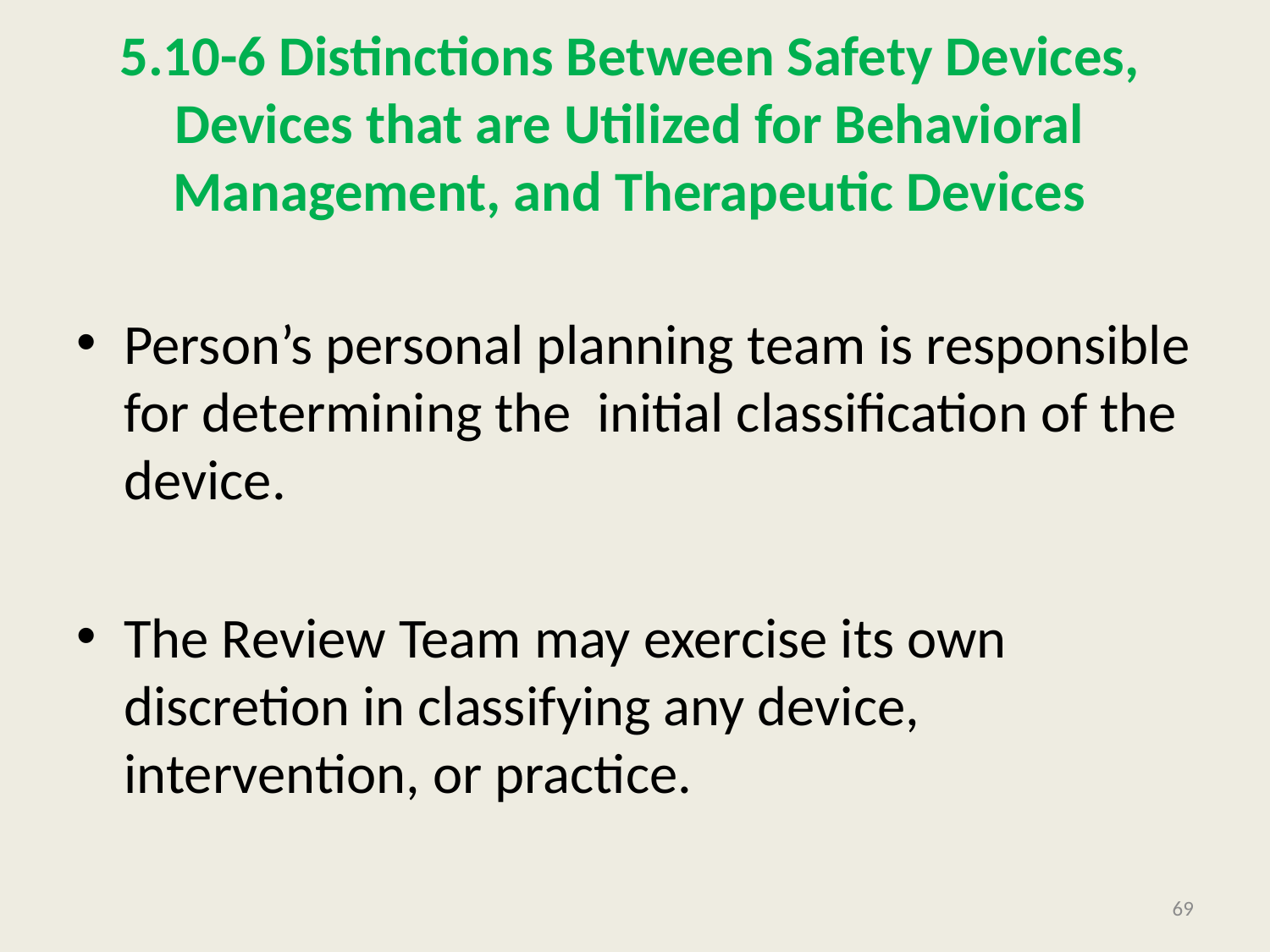

# 5.10-6 Distinctions Between Safety Devices, Devices that are Utilized for Behavioral Management, and Therapeutic Devices

Person’s personal planning team is responsible for determining the  initial classification of the device.

The Review Team may exercise its own discretion in classifying any device, intervention, or practice.

69